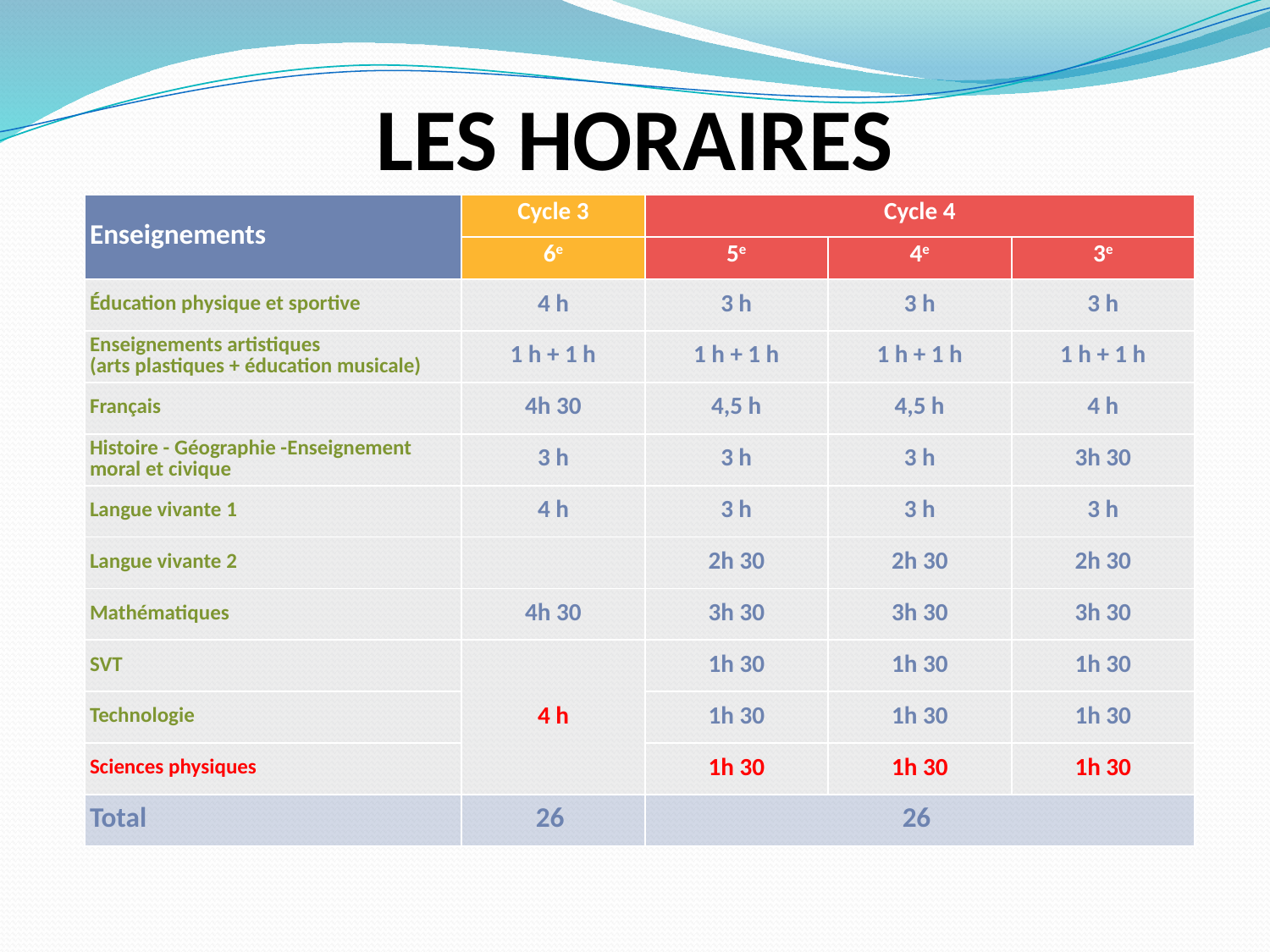

# LES HORAIRES
| Enseignements | Cycle 3 | Cycle 4 |  |  |
| --- | --- | --- | --- | --- |
|  | 6e | 5e | 4e | 3e |
| Éducation physique et sportive | 4 h | 3 h | 3 h | 3 h |
| Enseignements artistiques (arts plastiques + éducation musicale) | 1 h + 1 h | 1 h + 1 h | 1 h + 1 h | 1 h + 1 h |
| Français | 4h 30 | 4,5 h | 4,5 h | 4 h |
| Histoire - Géographie -Enseignement moral et civique | 3 h | 3 h | 3 h | 3h 30 |
| Langue vivante 1 | 4 h | 3 h | 3 h | 3 h |
| Langue vivante 2 |  | 2h 30 | 2h 30 | 2h 30 |
| Mathématiques | 4h 30 | 3h 30 | 3h 30 | 3h 30 |
| SVT | 4 h | 1h 30 | 1h 30 | 1h 30 |
| Technologie |  | 1h 30 | 1h 30 | 1h 30 |
| Sciences physiques |  | 1h 30 | 1h 30 | 1h 30 |
| Total | 26 | 26 |  |  |